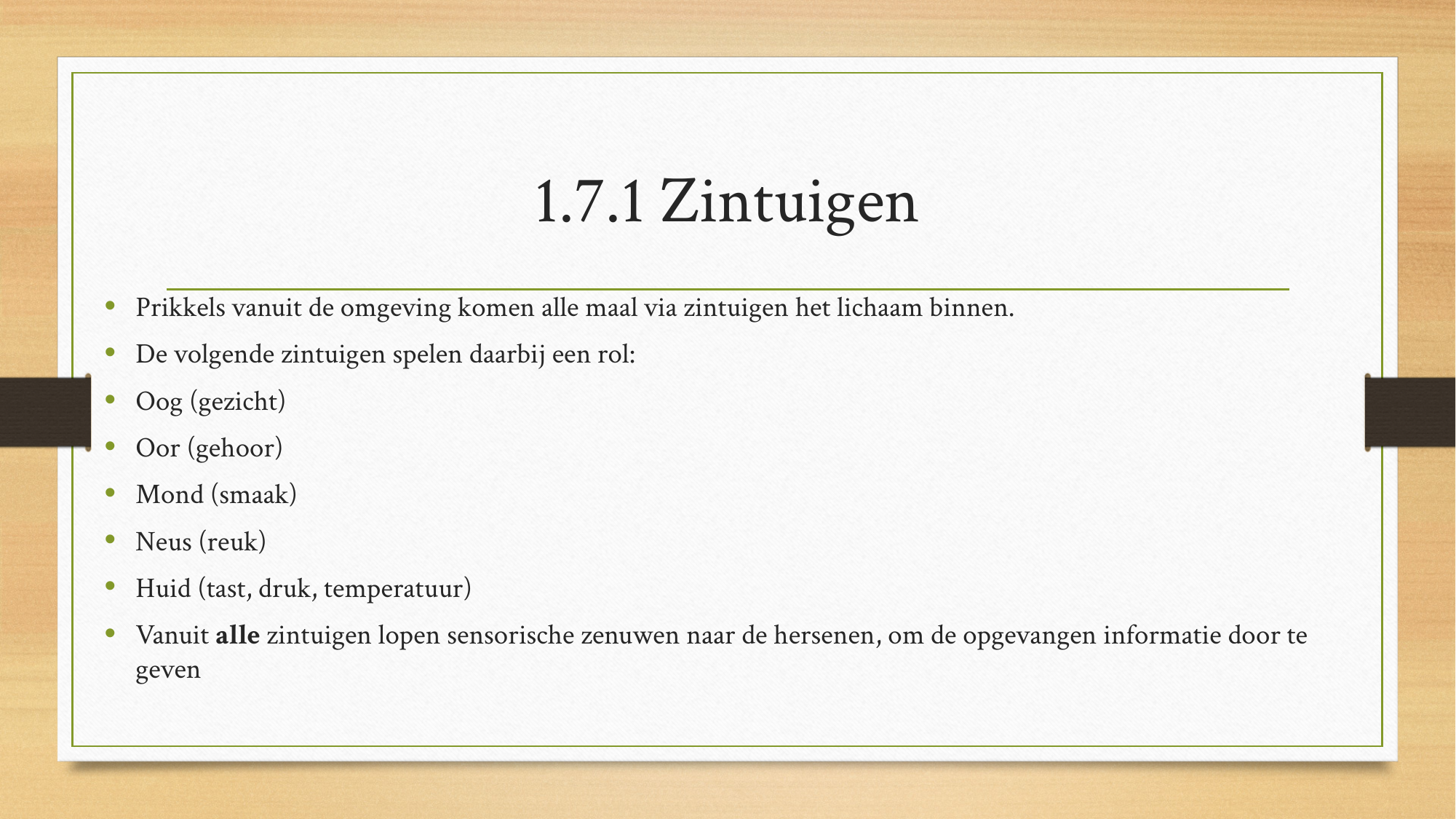

# 1.7.1 Zintuigen
Prikkels vanuit de omgeving komen alle maal via zintuigen het lichaam binnen.
De volgende zintuigen spelen daarbij een rol:
Oog (gezicht)
Oor (gehoor)
Mond (smaak)
Neus (reuk)
Huid (tast, druk, temperatuur)
Vanuit alle zintuigen lopen sensorische zenuwen naar de hersenen, om de opgevangen informatie door te geven